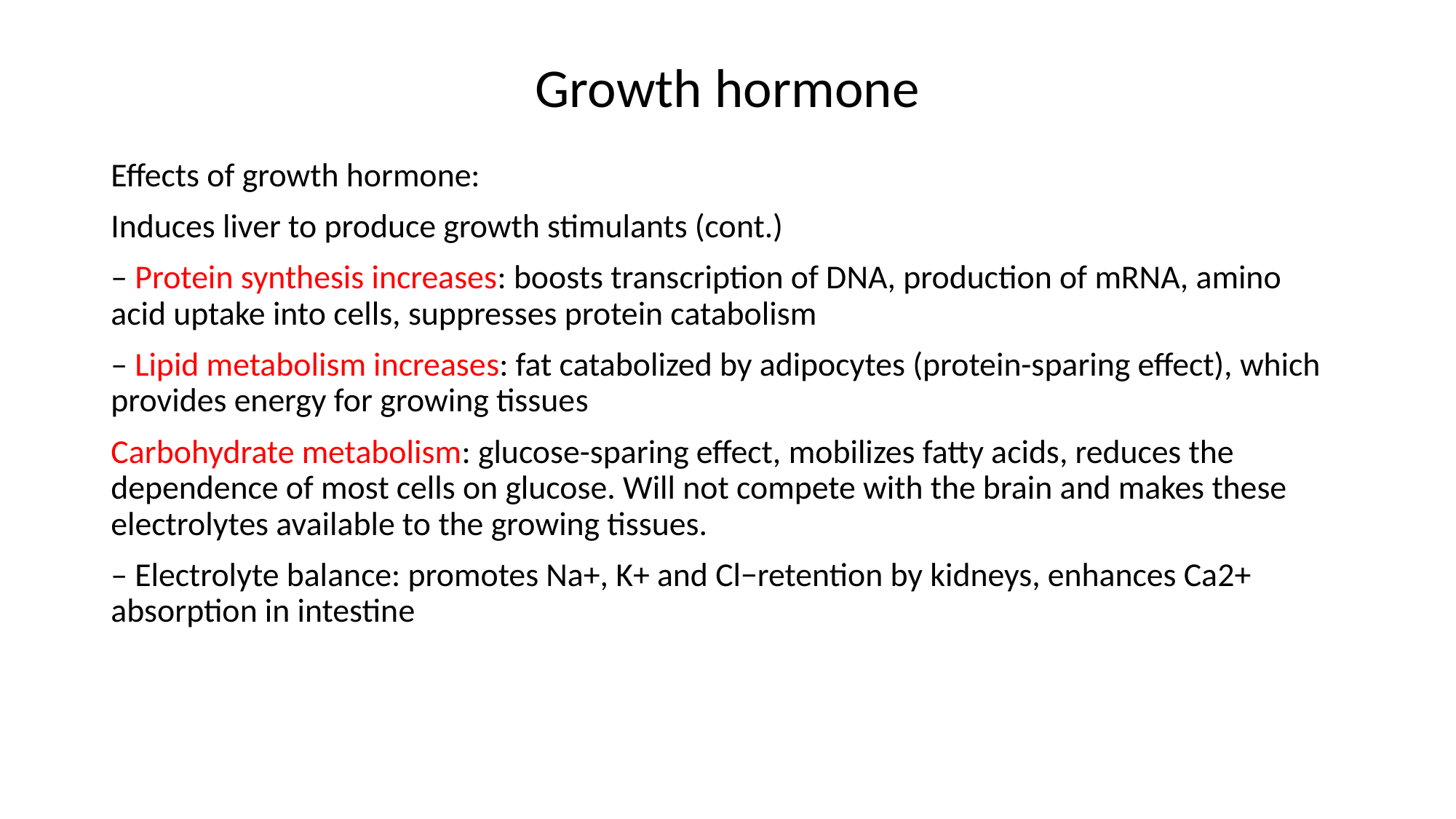

# Growth hormone
Effects of growth hormone:
Induces liver to produce growth stimulants (cont.)
– Protein synthesis increases: boosts transcription of DNA, production of mRNA, amino acid uptake into cells, suppresses protein catabolism
– Lipid metabolism increases: fat catabolized by adipocytes (protein-sparing effect), which provides energy for growing tissues
Carbohydrate metabolism: glucose-sparing effect, mobilizes fatty acids, reduces the dependence of most cells on glucose. Will not compete with the brain and makes these electrolytes available to the growing tissues.
– Electrolyte balance: promotes Na+, K+ and Cl−retention by kidneys, enhances Ca2+ absorption in intestine